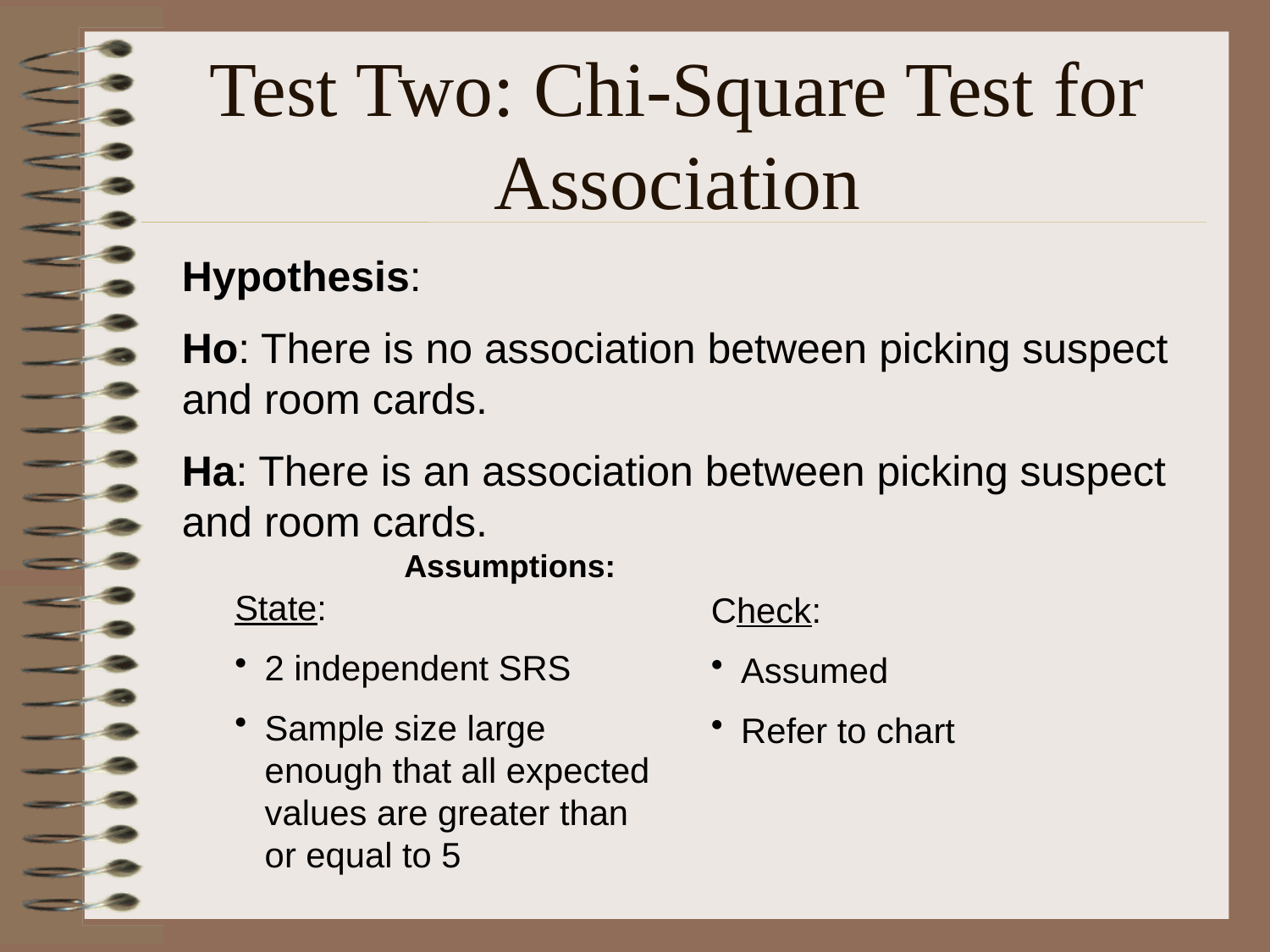

Test Two: Chi-Square Test for Association

Hypothesis:
Ho: There is no association between picking suspect and room cards.
Ha: There is an association between picking suspect and room cards.

Assumptions:
State:
2 independent SRS
Sample size large enough that all expected values are greater than or equal to 5

Check:
Assumed
Refer to chart